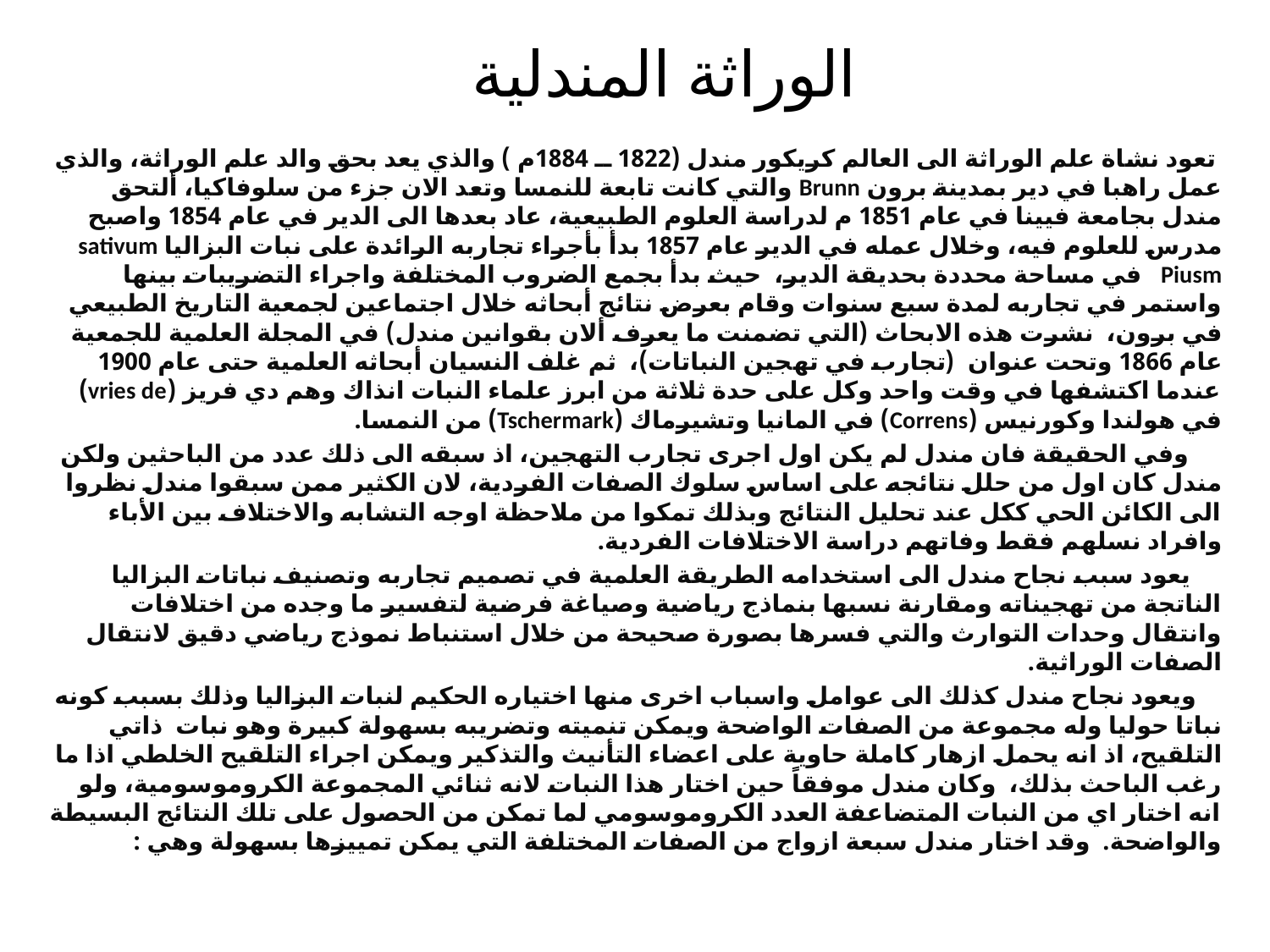

# الوراثة المندلية
 تعود نشاة علم الوراثة الى العالم كريكور مندل (1822 ــ 1884م ) والذي يعد بحق والد علم الوراثة، والذي عمل راهبا في دير بمدينة برون Brunn والتي كانت تابعة للنمسا وتعد الان جزء من سلوفاكيا، ألتحق مندل بجامعة فيينا في عام 1851 م لدراسة العلوم الطبيعية، عاد بعدها الى الدير في عام 1854 واصبح مدرس للعلوم فيه، وخلال عمله في الدير عام 1857 بدأ بأجراء تجاربه الرائدة على نبات البزالياsativum  Piusm   في مساحة محددة بحديقة الدير،  حيث بدأ بجمع الضروب المختلفة واجراء التضريبات بينها واستمر في تجاربه لمدة سبع سنوات وقام بعرض نتائج أبحاثه خلال اجتماعين لجمعية التاريخ الطبيعي في برون،  نشرت هذه الابحاث (التي تضمنت ما يعرف ألان بقوانين مندل) في المجلة العلمية للجمعية عام 1866 وتحت عنوان  (تجارب في تهجين النباتات)،  ثم غلف النسيان أبحاثه العلمية حتى عام 1900 عندما اكتشفها في وقت واحد وكل على حدة ثلاثة من ابرز علماء النبات انذاك وهم دي فريز (vries de) في هولندا وكورنيس (Correns) في المانيا وتشيرماك (Tschermark) من النمسا.
     وفي الحقيقة فان مندل لم يكن اول اجرى تجارب التهجين، اذ سبقه الى ذلك عدد من الباحثين ولكن مندل كان اول من حلل نتائجه على اساس سلوك الصفات الفردية، لان الكثير ممن سبقوا مندل نظروا الى الكائن الحي ككل عند تحليل النتائج وبذلك تمكوا من ملاحظة اوجه التشابه والاختلاف بين الأباء وافراد نسلهم فقط وفاتهم دراسة الاختلافات الفردية.
     يعود سبب نجاح مندل الى استخدامه الطريقة العلمية في تصميم تجاربه وتصنيف نباتات البزاليا الناتجة من تهجيناته ومقارنة نسبها بنماذج رياضية وصياغة فرضية لتفسير ما وجده من اختلافات وانتقال وحدات التوارث والتي فسرها بصورة صحيحة من خلال استنباط نموذج رياضي دقيق لانتقال الصفات الوراثية.
    ويعود نجاح مندل كذلك الى عوامل واسباب اخرى منها اختياره الحكيم لنبات البزاليا وذلك بسبب كونه نباتا حوليا وله مجموعة من الصفات الواضحة ويمكن تنميته وتضريبه بسهولة كبيرة وهو نبات  ذاتي التلقيح، اذ انه يحمل ازهار كاملة حاوية على اعضاء التأنيث والتذكير ويمكن اجراء التلقيح الخلطي اذا ما رغب الباحث بذلك،  وكان مندل موفقاً حين اختار هذا النبات لانه ثنائي المجموعة الكروموسومية، ولو انه اختار اي من النبات المتضاعفة العدد الكروموسومي لما تمكن من الحصول على تلك النتائج البسيطة والواضحة.  وقد اختار مندل سبعة ازواج من الصفات المختلفة التي يمكن تمييزها بسهولة وهي :